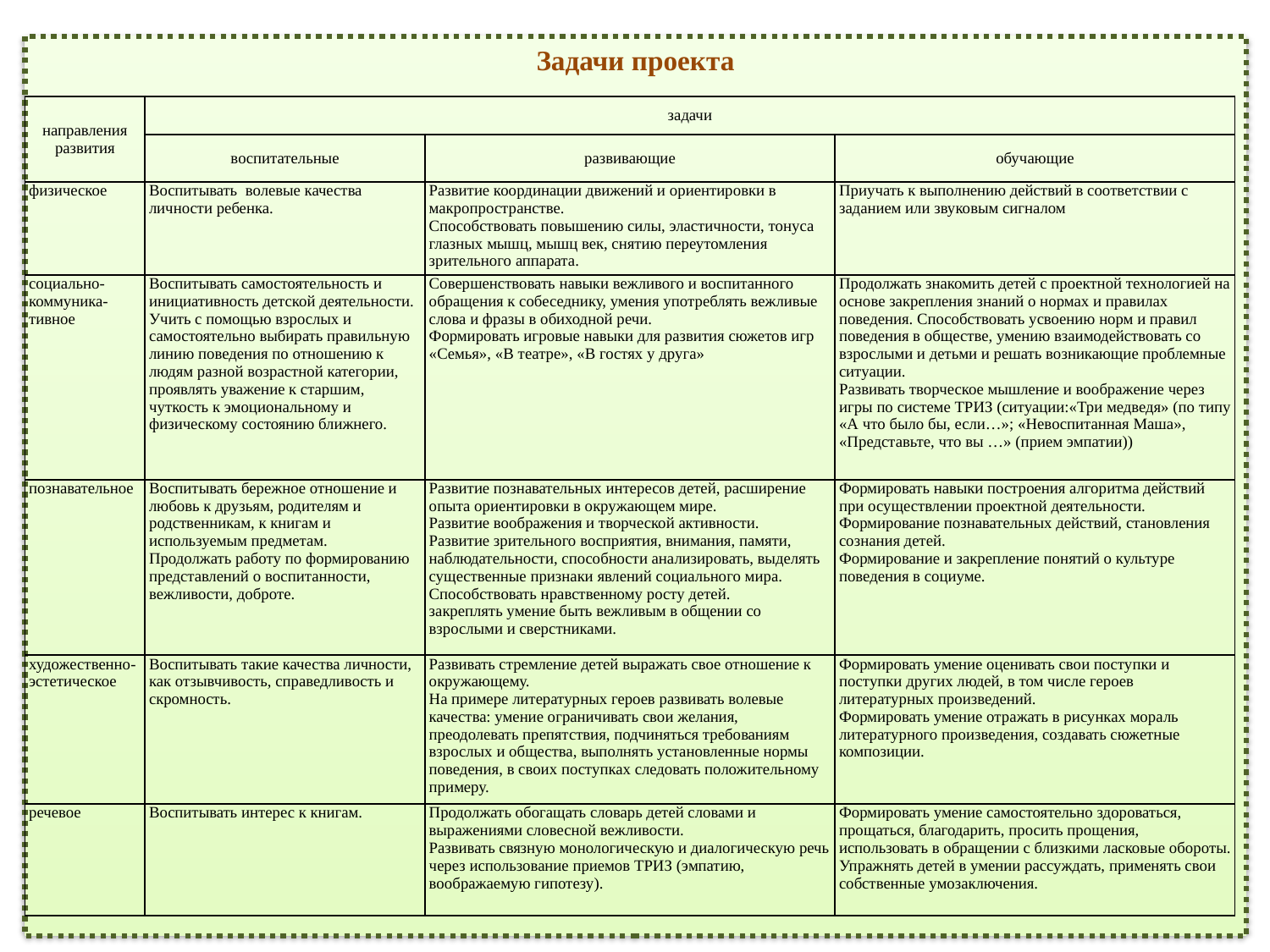

Задачи проекта
#
| направления развития | задачи |  |  |
| --- | --- | --- | --- |
|  | воспитательные | развивающие | обучающие |
| физическое | Воспитывать волевые качества личности ребенка. | Развитие координации движений и ориентировки в макропространстве. Способствовать повышению силы, эластичности, тонуса глазных мышц, мышц век, снятию переутомления зрительного аппарата. | Приучать к выполнению действий в соответствии с заданием или звуковым сигналом |
| социально-коммуника-тивное | Воспитывать самостоятельность и инициативность детской деятельности. Учить с помощью взрослых и самостоятельно выбирать правильную линию поведения по отношению к людям разной возрастной категории, проявлять уважение к старшим, чуткость к эмоциональному и физическому состоянию ближнего. | Совершенствовать навыки вежливого и воспитанного обращения к собеседнику, умения употреблять вежливые слова и фразы в обиходной речи. Формировать игровые навыки для развития сюжетов игр «Семья», «В театре», «В гостях у друга» | Продолжать знакомить детей с проектной технологией на основе закрепления знаний о нормах и правилах поведения. Способствовать усвоению норм и правил поведения в обществе, умению взаимодействовать со взрослыми и детьми и решать возникающие проблемные ситуации. Развивать творческое мышление и воображение через игры по системе ТРИЗ (ситуации:«Три медведя» (по типу «А что было бы, если…»; «Невоспитанная Маша», «Представьте, что вы …» (прием эмпатии)) |
| познавательное | Воспитывать бережное отношение и любовь к друзьям, родителям и родственникам, к книгам и используемым предметам. Продолжать работу по формированию представлений о воспитанности, вежливости, доброте. | Развитие познавательных интересов детей, расширение опыта ориентировки в окружающем мире. Развитие воображения и творческой активности. Развитие зрительного восприятия, внимания, памяти, наблюдательности, способности анализировать, выделять существенные признаки явлений социального мира. Способствовать нравственному росту детей. закреплять умение быть вежливым в общении со взрослыми и сверстниками. | Формировать навыки построения алгоритма действий при осуществлении проектной деятельности. Формирование познавательных действий, становления сознания детей. Формирование и закрепление понятий о культуре поведения в социуме. |
| художественно-эстетическое | Воспитывать такие качества личности, как отзывчивость, справедливость и скромность. | Развивать стремление детей выражать свое отношение к окружающему. На примере литературных героев развивать волевые качества: умение ограничивать свои желания, преодолевать препятствия, подчиняться требованиям взрослых и общества, выполнять установленные нормы поведения, в своих поступках следовать положительному примеру. | Формировать умение оценивать свои поступки и поступки других людей, в том числе героев литературных произведений. Формировать умение отражать в рисунках мораль литературного произведения, создавать сюжетные композиции. |
| речевое | Воспитывать интерес к книгам. | Продолжать обогащать словарь детей словами и выражениями словесной вежливости. Развивать связную монологическую и диалогическую речь через использование приемов ТРИЗ (эмпатию, воображаемую гипотезу). | Формировать умение самостоятельно здороваться, прощаться, благодарить, просить прощения, использовать в обращении с близкими ласковые обороты. Упражнять детей в умении рассуждать, применять свои собственные умозаключения. |